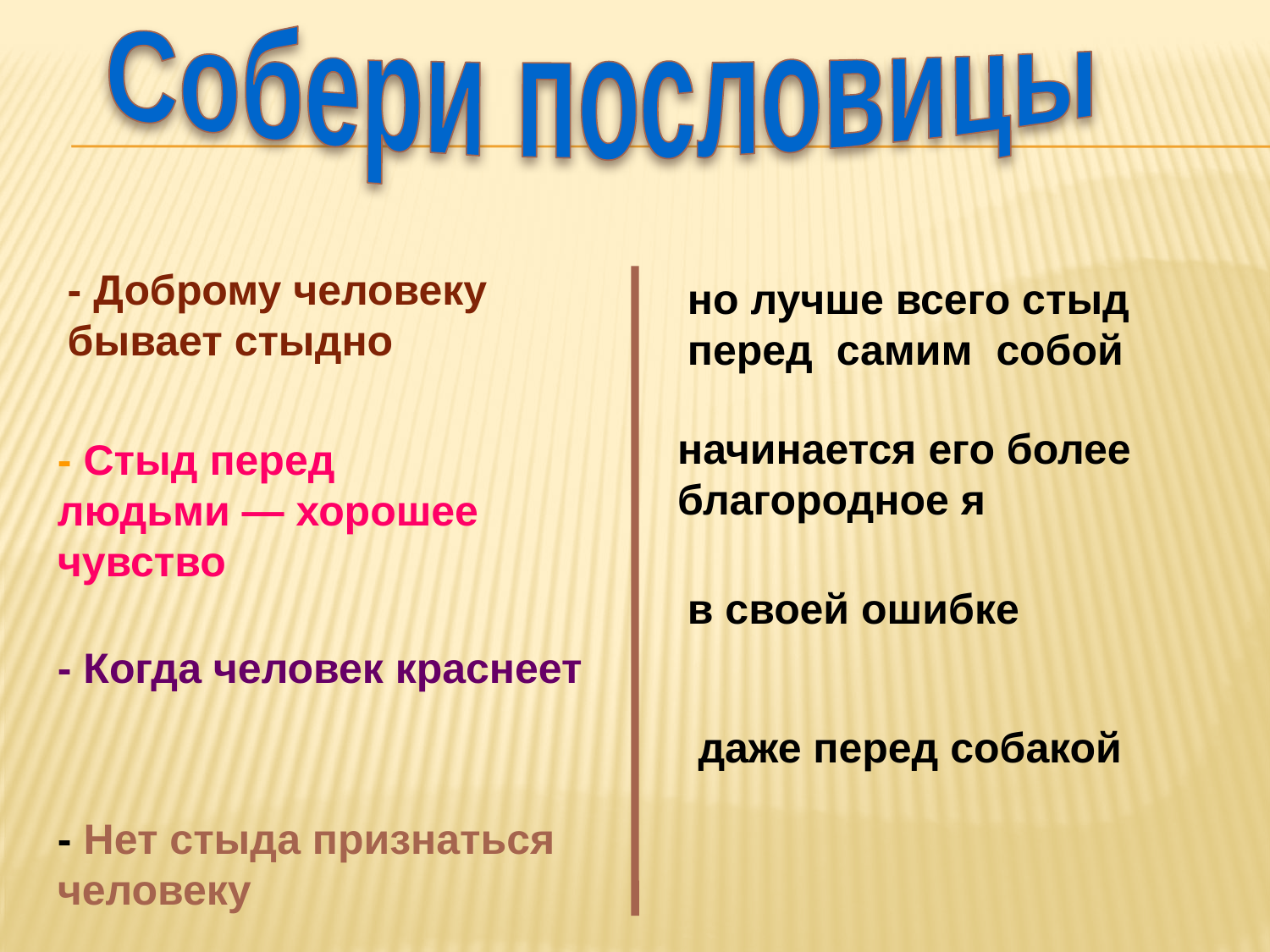

Собери пословицы
- Доброму человеку бывает стыдно

но лучше всего стыд перед  самим  собой

начинается его более благородное я
- Стыд перед людьми — хорошее чувство
в своей ошибке
- Когда человек краснеет
даже перед собакой

- Нет стыда признаться человеку